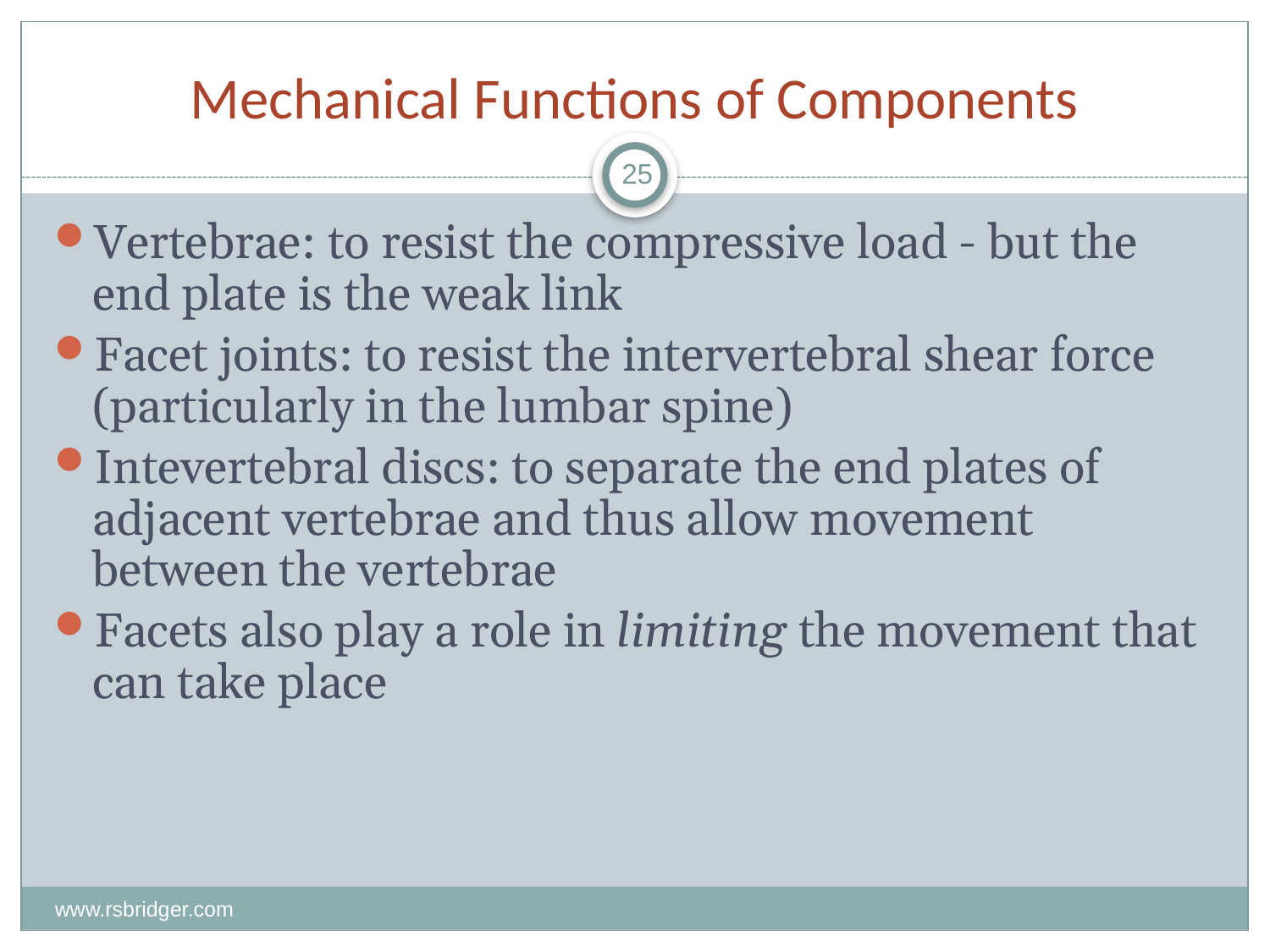

# Mechanical Functions of Components
25
Vertebrae: to resist the compressive load - but the end plate is the weak link
Facet joints: to resist the intervertebral shear force (particularly in the lumbar spine)
Intevertebral discs: to separate the end plates of adjacent vertebrae and thus allow movement between the vertebrae
Facets also play a role in limiting the movement that can take place

www.rsbridger.com